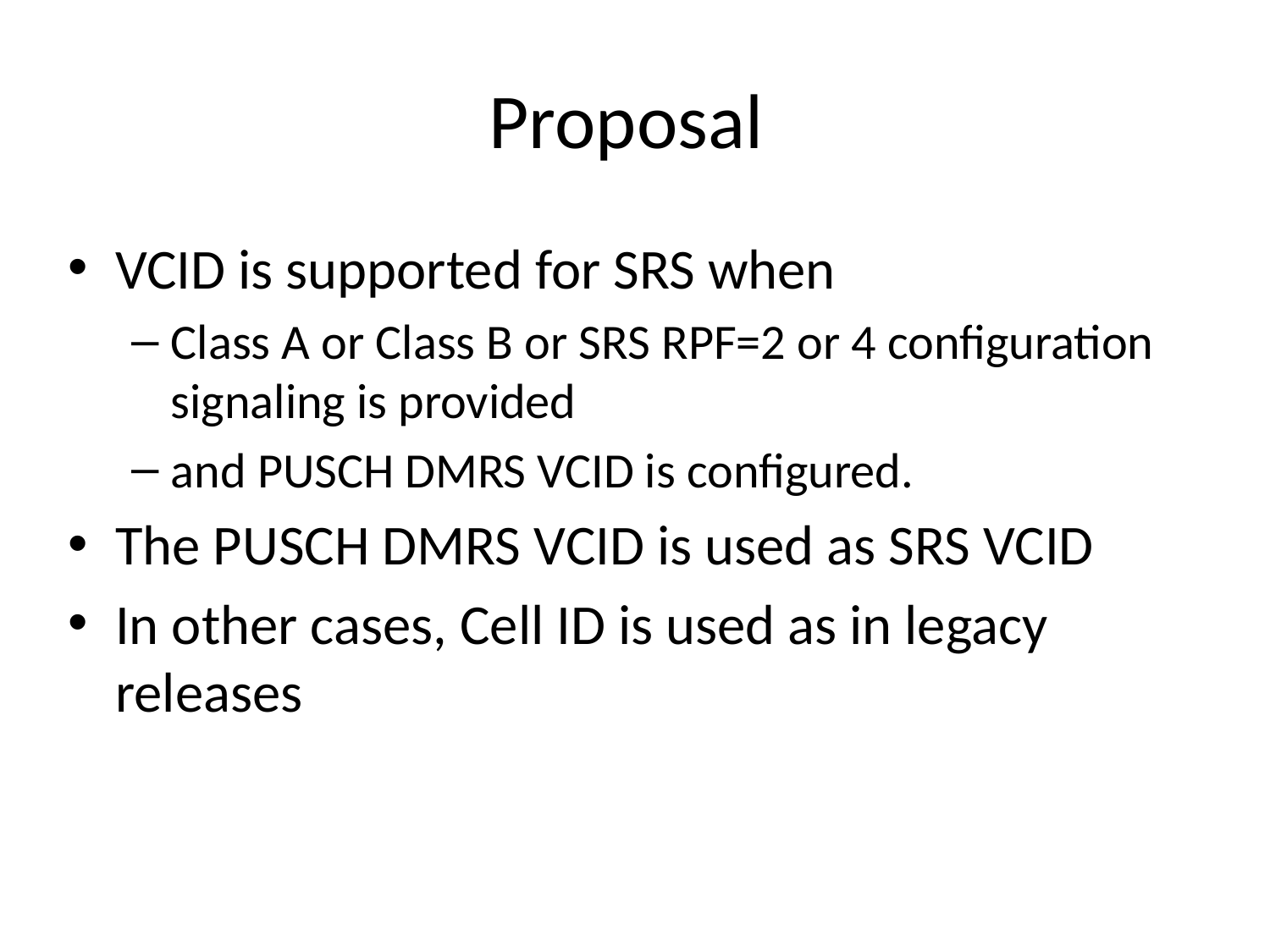

# Proposal
VCID is supported for SRS when
Class A or Class B or SRS RPF=2 or 4 configuration signaling is provided
and PUSCH DMRS VCID is configured.
The PUSCH DMRS VCID is used as SRS VCID
In other cases, Cell ID is used as in legacy releases